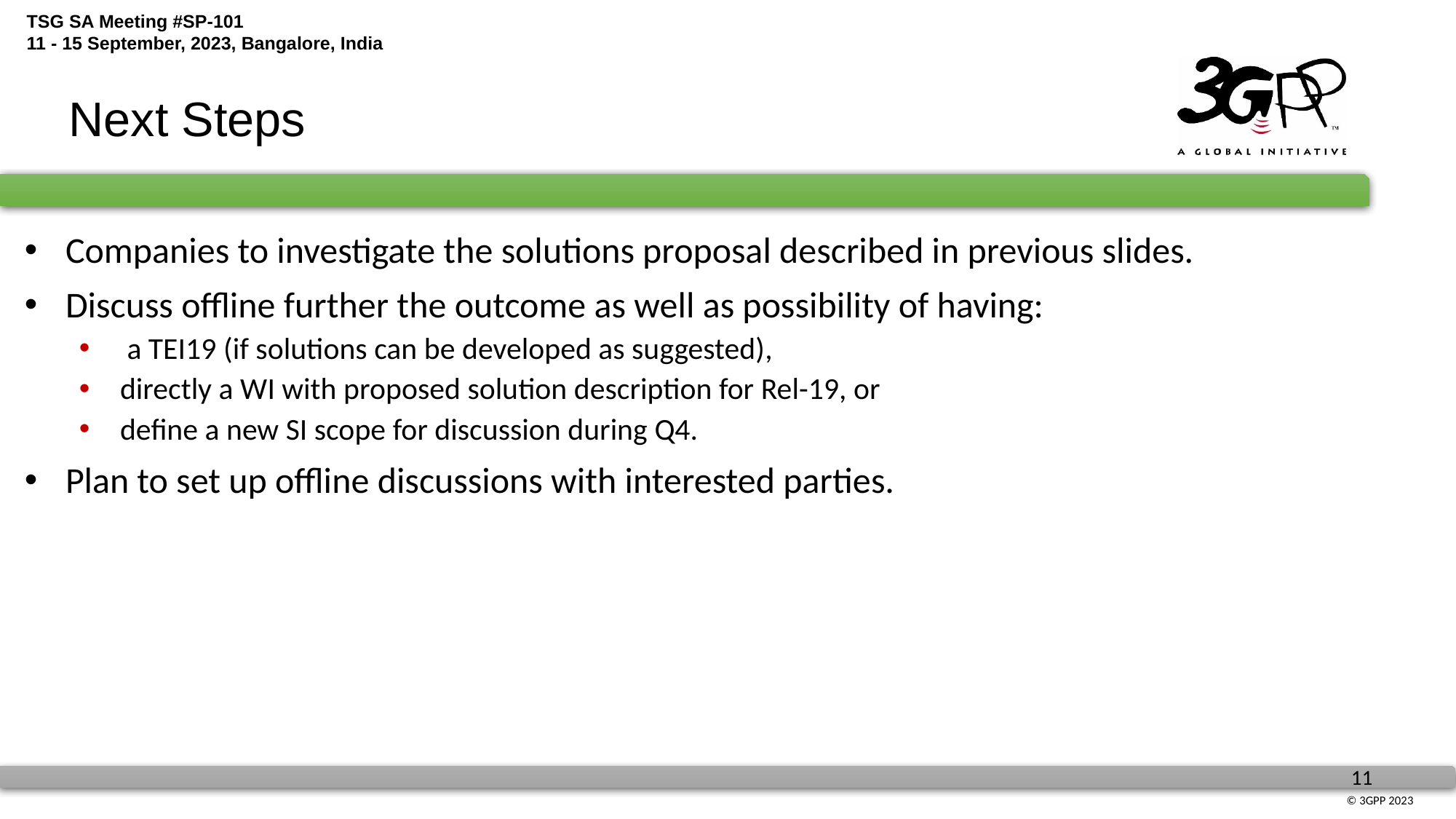

Next Steps
Companies to investigate the solutions proposal described in previous slides.
Discuss offline further the outcome as well as possibility of having:
 a TEI19 (if solutions can be developed as suggested),
directly a WI with proposed solution description for Rel-19, or
define a new SI scope for discussion during Q4.
Plan to set up offline discussions with interested parties.